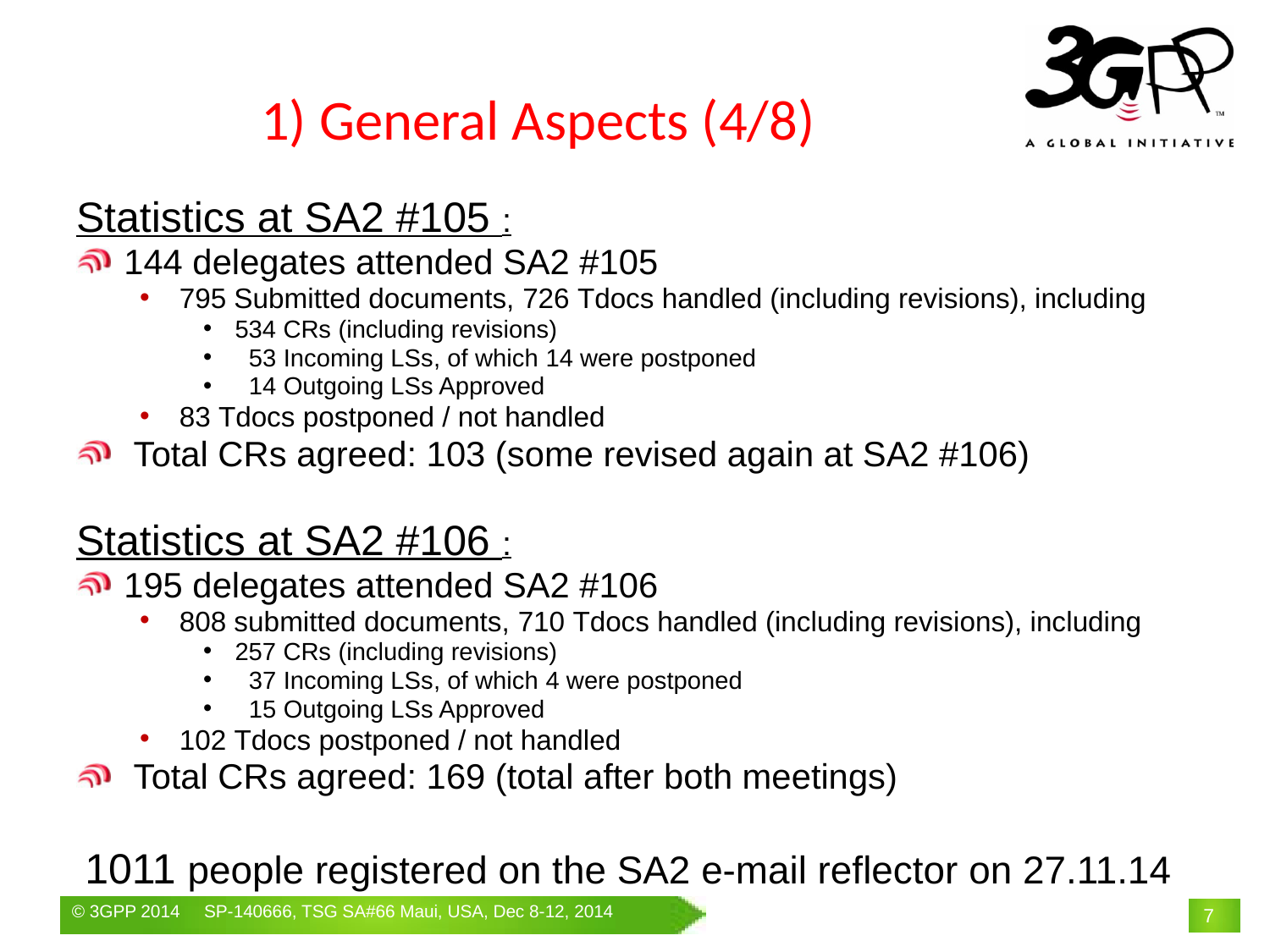

# 1) General Aspects (4/8)
Statistics at SA2 #105 :
144 delegates attended SA2 #105
795 Submitted documents, 726 Tdocs handled (including revisions), including
534 CRs (including revisions)
  53 Incoming LSs, of which 14 were postponed
  14 Outgoing LSs Approved
83 Tdocs postponed / not handled
 Total CRs agreed: 103 (some revised again at SA2 #106)

Statistics at SA2 #106 :
195 delegates attended SA2 #106
808 submitted documents, 710 Tdocs handled (including revisions), including
257 CRs (including revisions)
  37 Incoming LSs, of which 4 were postponed
  15 Outgoing LSs Approved
102 Tdocs postponed / not handled
 Total CRs agreed: 169 (total after both meetings)

1011 people registered on the SA2 e-mail reflector on 27.11.14